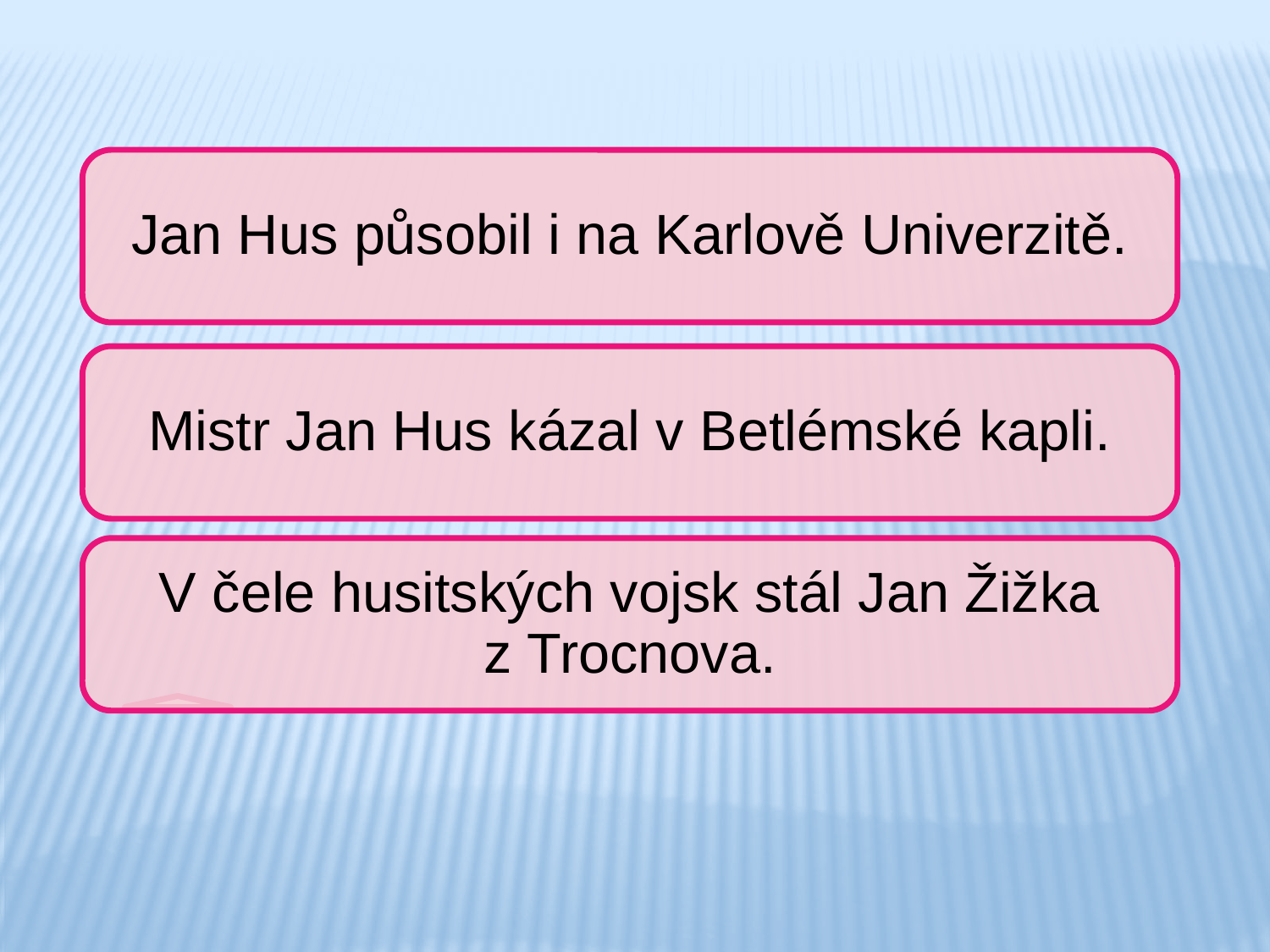

Jan Hus působil i na Karlově Univerzitě.
Mistr Jan Hus kázal v Betlémské kapli.
V čele husitských vojsk stál Jan Žižka z Trocnova.